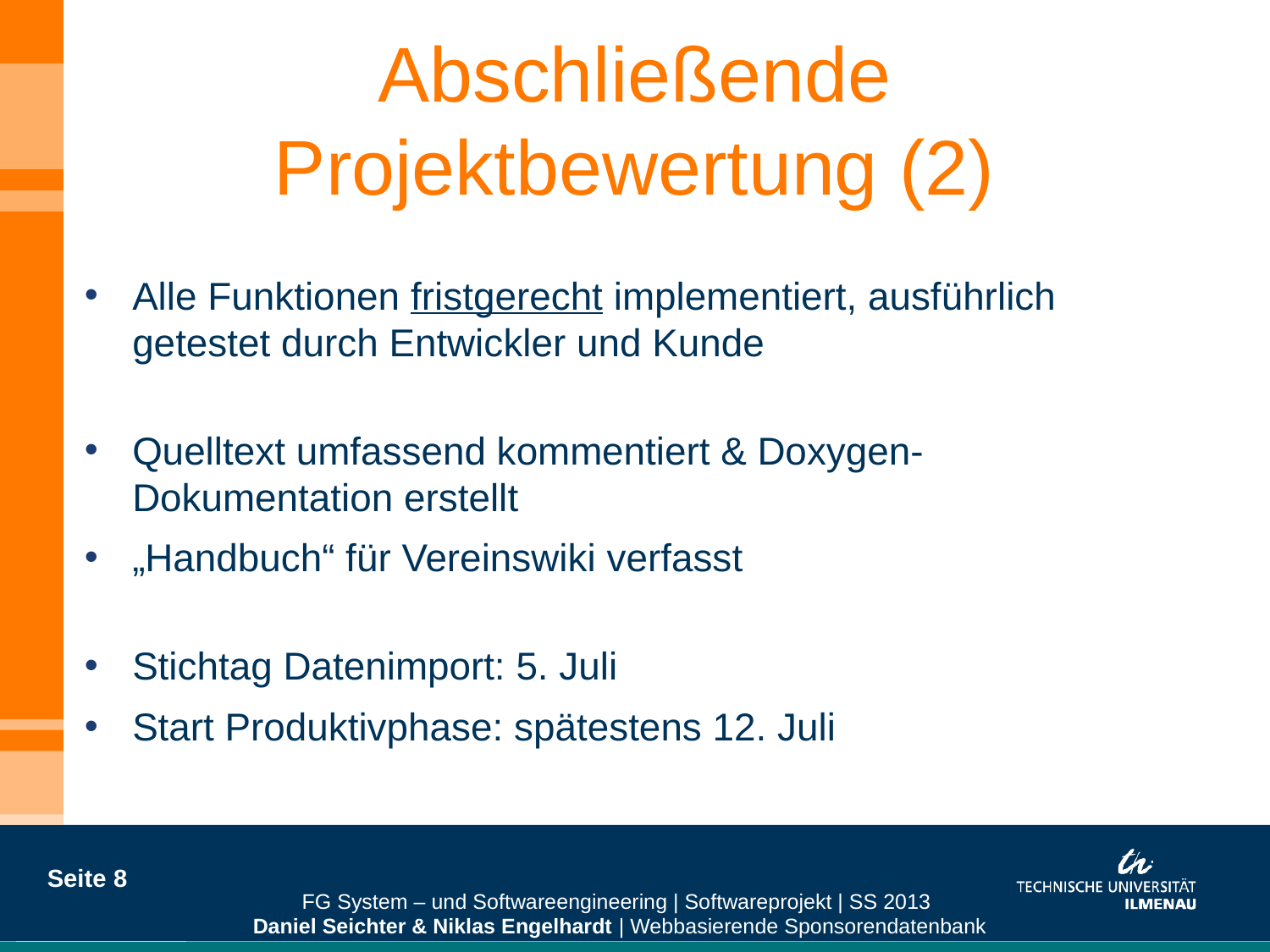

# Abschließende Projektbewertung (2)
Alle Funktionen fristgerecht implementiert, ausführlich getestet durch Entwickler und Kunde

Quelltext umfassend kommentiert & Doxygen-Dokumentation erstellt
„Handbuch“ für Vereinswiki verfasst

Stichtag Datenimport: 5. Juli
Start Produktivphase: spätestens 12. Juli

Seite 8
FG System – und Softwareengineering | Softwareprojekt | SS 2013
Daniel Seichter & Niklas Engelhardt | Webbasierende Sponsorendatenbank